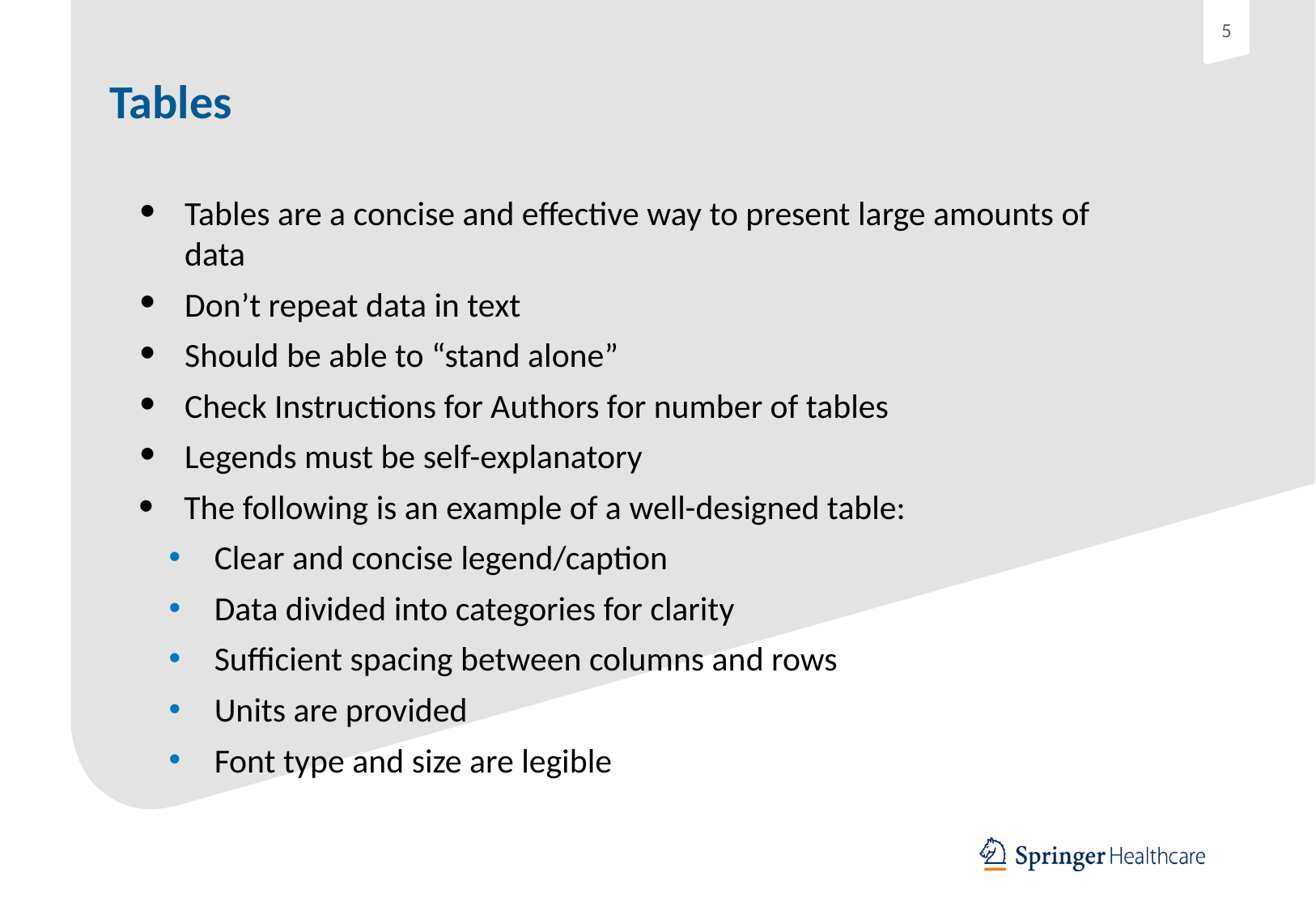

# Tables
Tables are a concise and effective way to present large amounts of data
Don’t repeat data in text
Should be able to “stand alone”
Check Instructions for Authors for number of tables
Legends must be self-explanatory
The following is an example of a well-designed table:
Clear and concise legend/caption
Data divided into categories for clarity
Sufficient spacing between columns and rows
Units are provided
Font type and size are legible